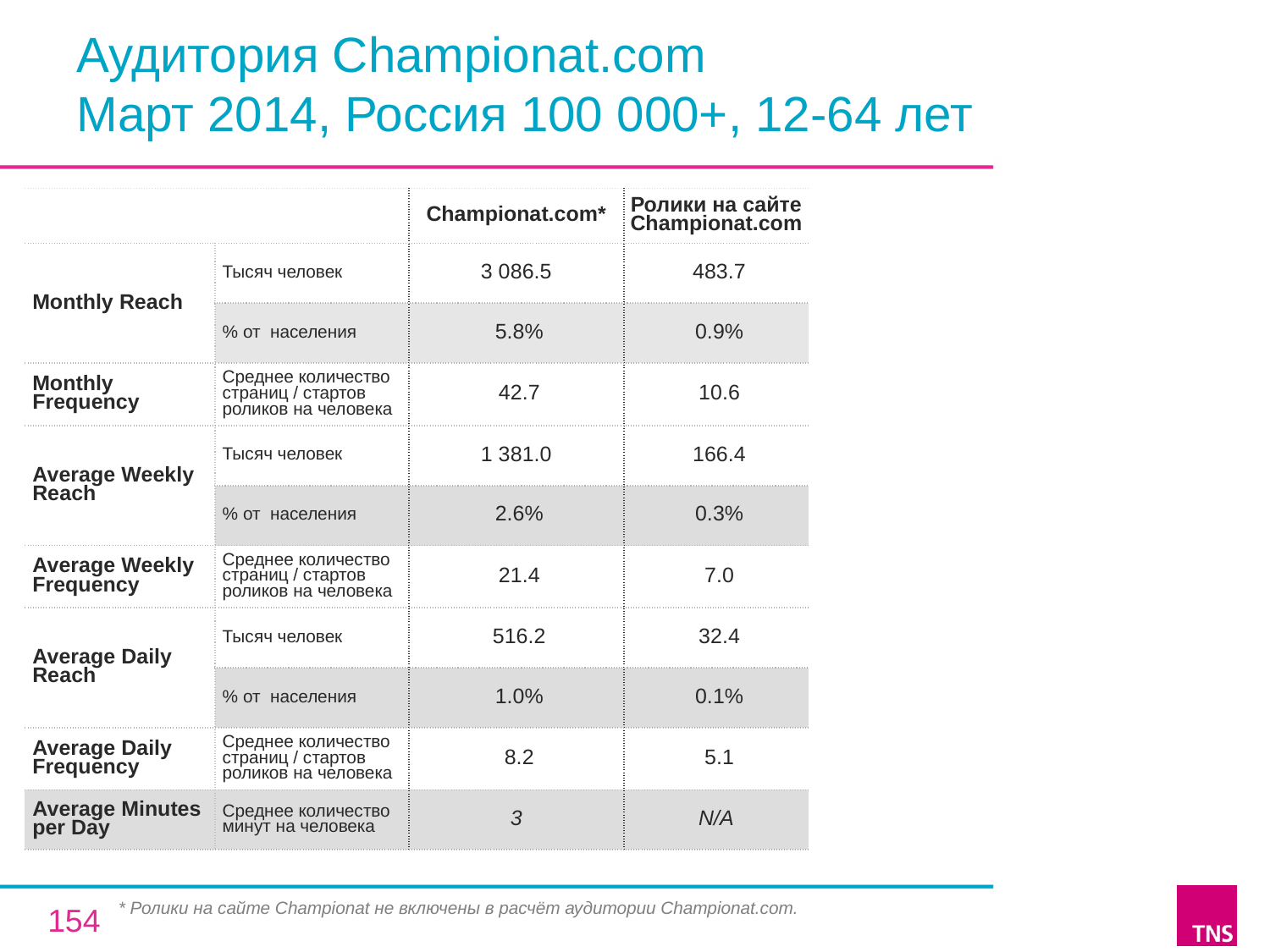

# Аудитория Championat.com Март 2014, Россия 100 000+, 12-64 лет
|  |  | Championat.com\* | Ролики на сайте Championat.com |
| --- | --- | --- | --- |
| Monthly Reach | Тысяч человек | 3 086.5 | 483.7 |
|  | % от населения | 5.8% | 0.9% |
| Monthly Frequency | Среднее количество страниц / стартов роликов на человека | 42.7 | 10.6 |
| Average Weekly Reach | Тысяч человек | 1 381.0 | 166.4 |
|  | % от населения | 2.6% | 0.3% |
| Average Weekly Frequency | Среднее количество страниц / стартов роликов на человека | 21.4 | 7.0 |
| Average Daily Reach | Тысяч человек | 516.2 | 32.4 |
|  | % от населения | 1.0% | 0.1% |
| Average Daily Frequency | Среднее количество страниц / стартов роликов на человека | 8.2 | 5.1 |
| Average Minutes per Day | Среднее количество минут на человека | 3 | N/A |
* Ролики на сайте Championat не включены в расчёт аудитории Championat.com.
154